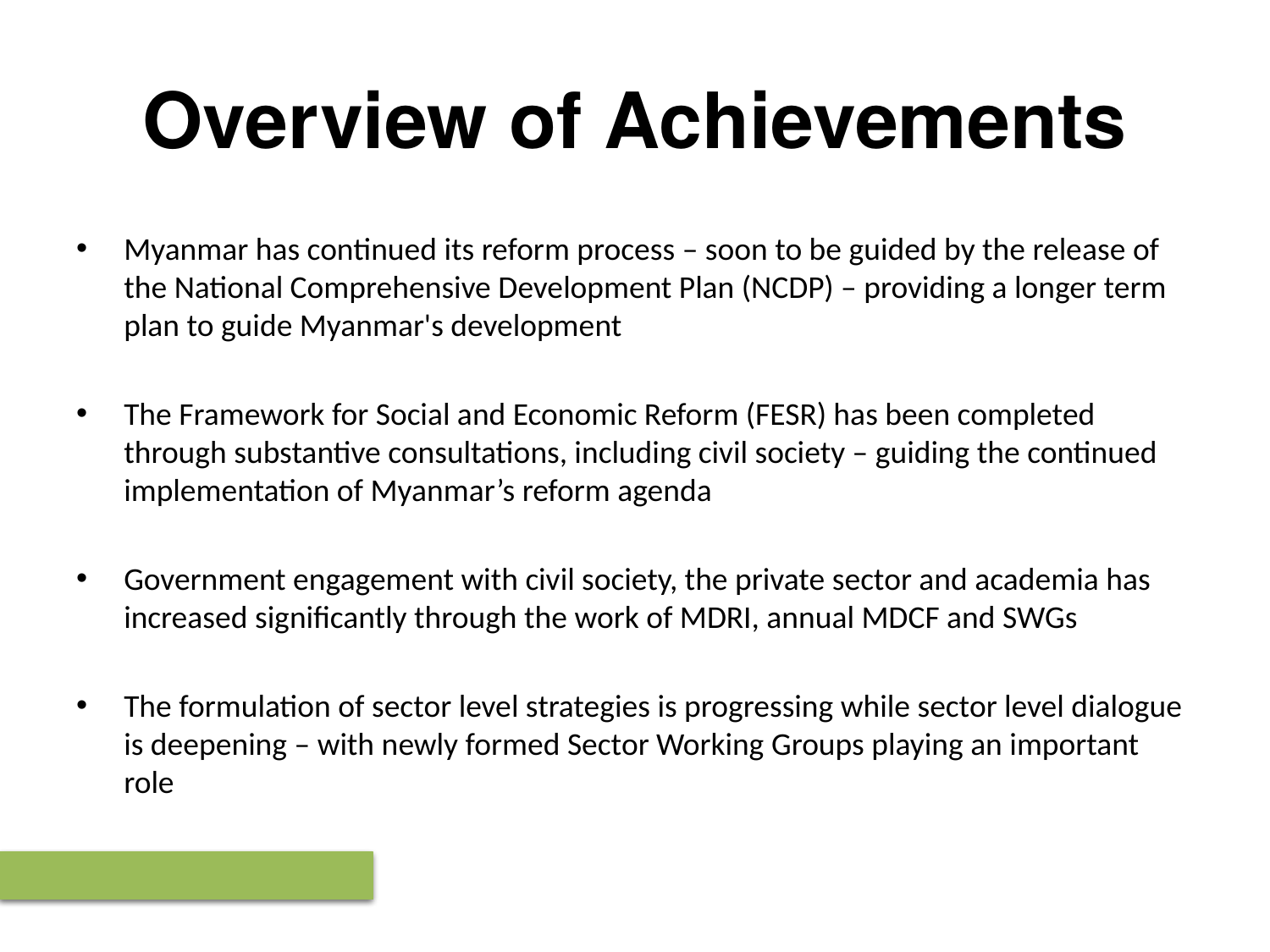

# Overview of Achievements
Myanmar has continued its reform process – soon to be guided by the release of the National Comprehensive Development Plan (NCDP) – providing a longer term plan to guide Myanmar's development

The Framework for Social and Economic Reform (FESR) has been completed through substantive consultations, including civil society – guiding the continued implementation of Myanmar’s reform agenda

Government engagement with civil society, the private sector and academia has increased significantly through the work of MDRI, annual MDCF and SWGs

The formulation of sector level strategies is progressing while sector level dialogue is deepening – with newly formed Sector Working Groups playing an important role